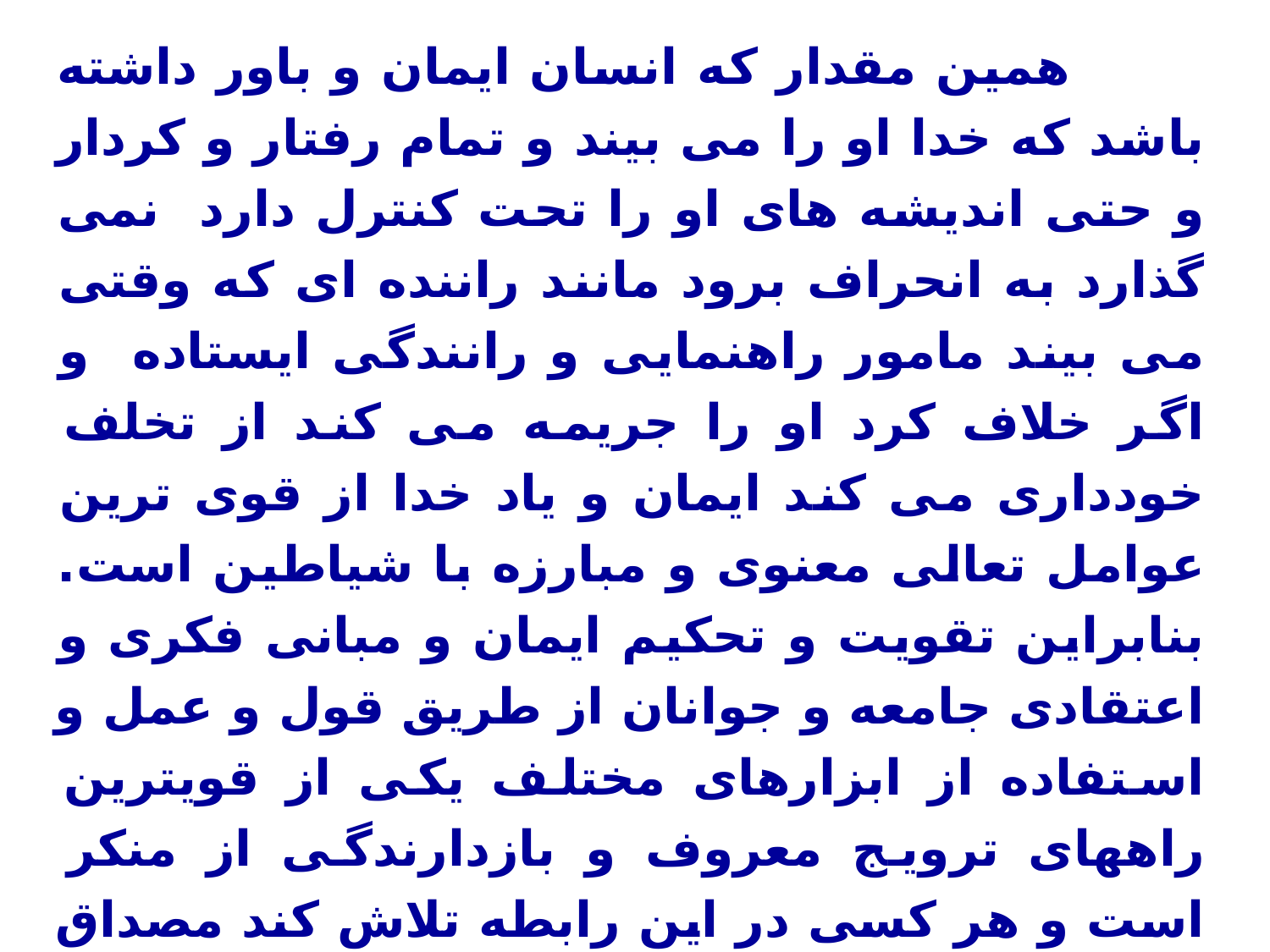

1- تقویت مبانی اعتقادی و ایمانی

       همین مقدار که انسان ایمان و باور داشته باشد که خدا او را می بیند و تمام رفتار و کردار و حتی اندیشه های او را تحت کنترل دارد  نمی گذارد به انحراف برود مانند راننده ای که وقتی می بیند مامور راهنمایی و رانندگی ایستاده  و اگر خلاف کرد او را جریمه می کند از تخلف خودداری می کند ایمان و یاد خدا از قوی ترین عوامل تعالی معنوی و مبارزه با شیاطین است. بنابراین تقویت و تحکیم ایمان و مبانی فکری و اعتقادی جامعه و جوانان از طریق قول و عمل و استفاده از ابزارهای مختلف یکی از قویترین راههای ترویج معروف و بازدارندگی از منکر است و هر کسی در این رابطه تلاش کند مصداق آمر به معروف و ناهی از منکر است .